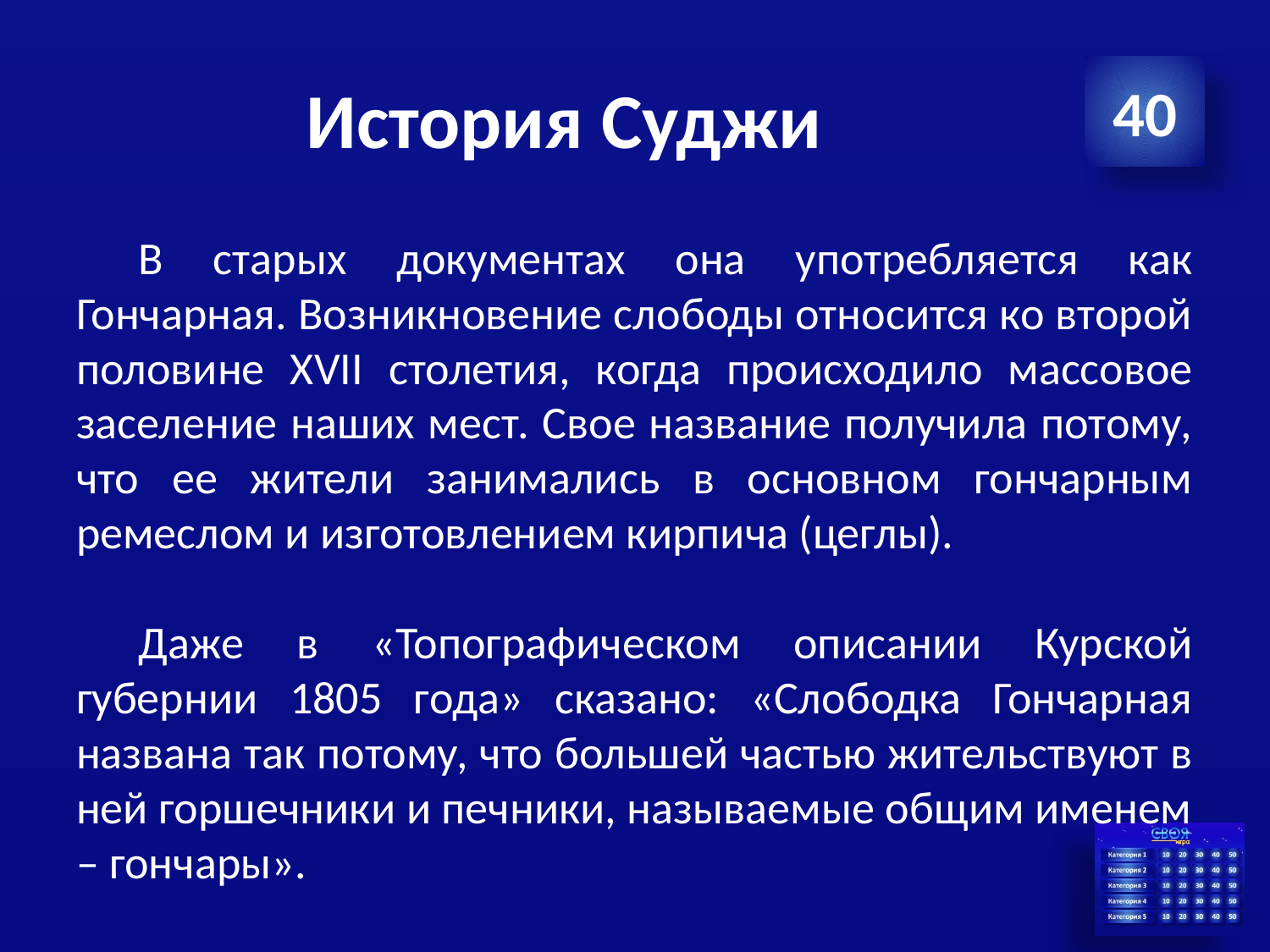

# История Суджи
40
В старых документах она употребляется как Гончарная. Возникновение слободы относится ко второй половине XVII столетия, когда происходило массовое заселение наших мест. Свое название получила потому, что ее жители занимались в основном гончарным ремеслом и изготовлением кирпича (цеглы).

Даже в «Топографическом описании Курской губернии 1805 года» сказано: «Слободка Гончарная названа так потому, что большей частью жительствуют в ней горшечники и печники, называемые общим именем – гончары».